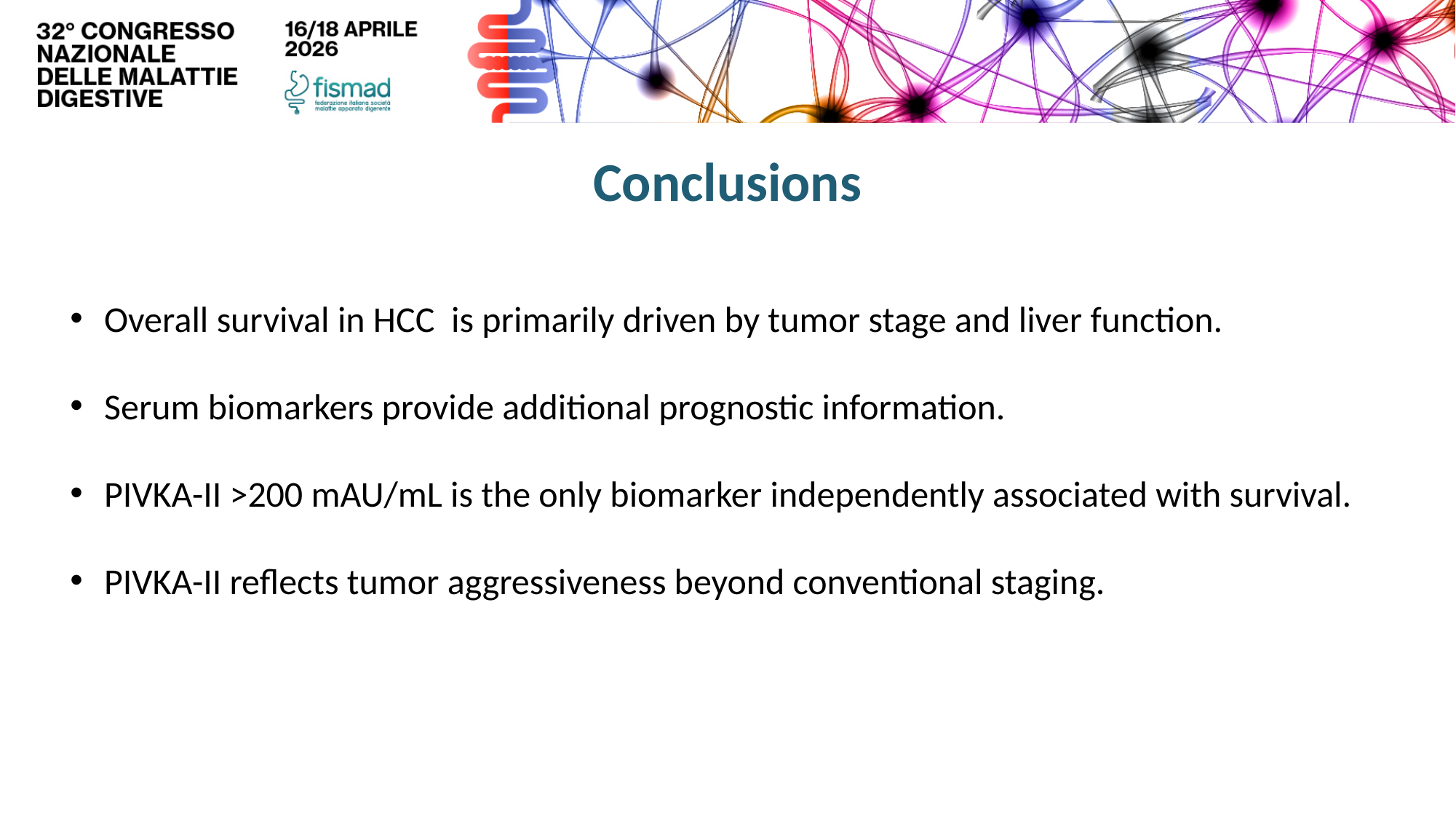

Conclusions
Overall survival in HCC  is primarily driven by tumor stage and liver function.

Serum biomarkers provide additional prognostic information.

PIVKA-II >200 mAU/mL is the only biomarker independently associated with survival.

PIVKA-II reflects tumor aggressiveness beyond conventional staging.